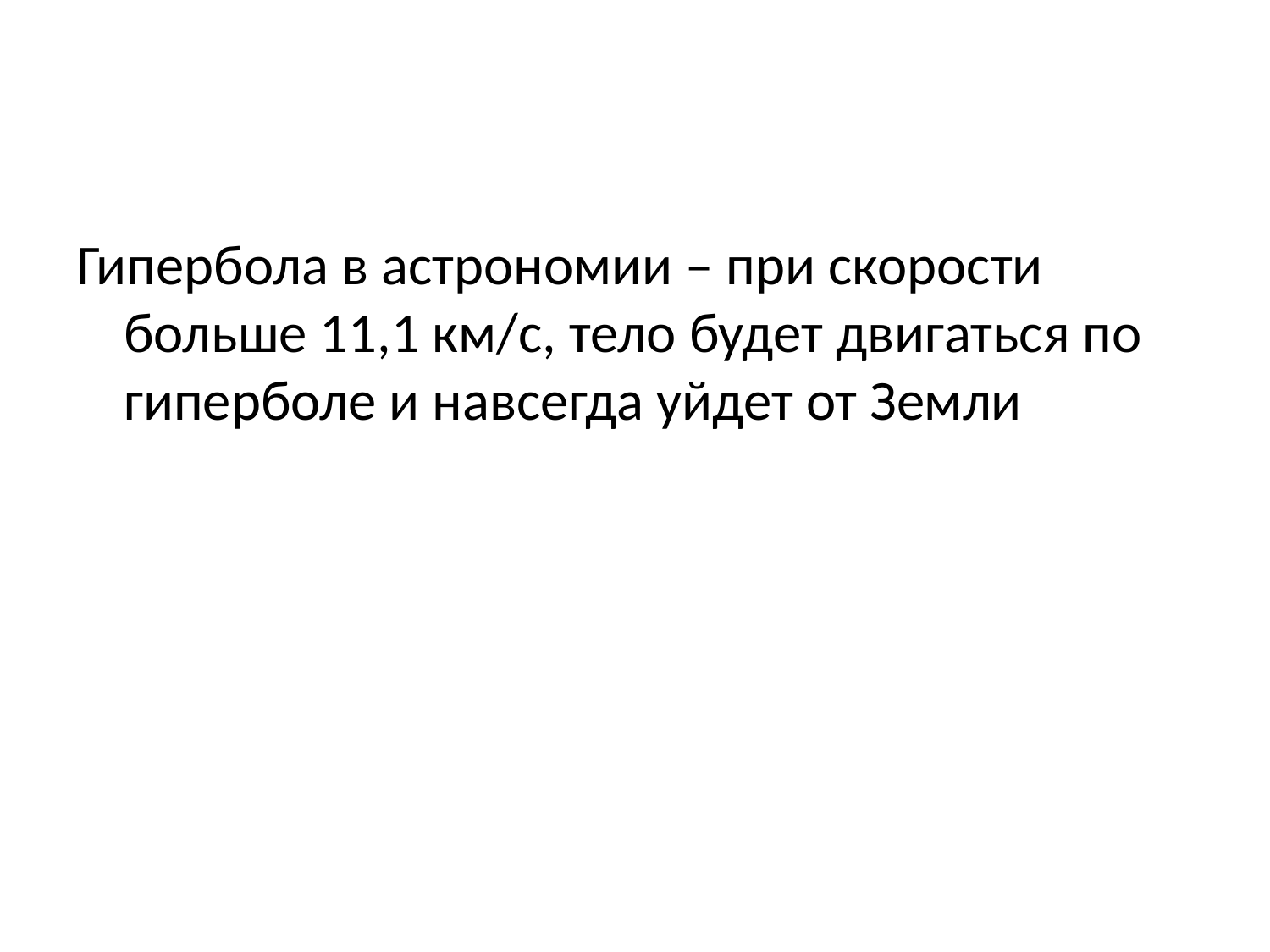

#
Гипербола в астрономии – при скорости больше 11,1 км/с, тело будет двигаться по гиперболе и навсегда уйдет от Земли